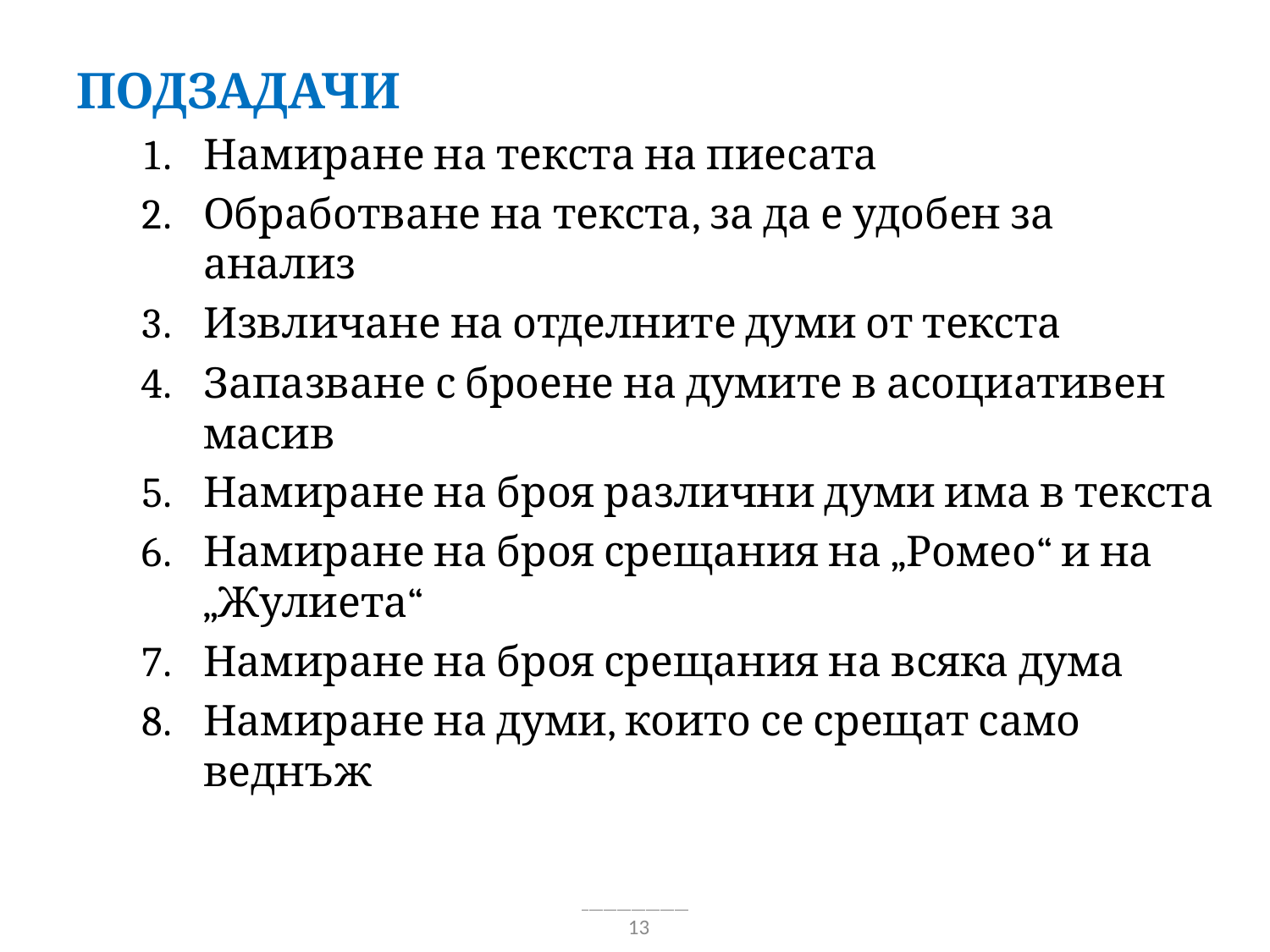

Подзадачи
Намиране на текста на пиесата
Обработване на текста, за да е удобен за анализ
Извличане на отделните думи от текста
Запазване с броене на думите в асоциативен масив
Намиране на броя различни думи има в текста
Намиране на броя срещания на „Ромео“ и на „Жулиета“
Намиране на броя срещания на всяка дума
Намиране на думи, които се срещат само веднъж

13